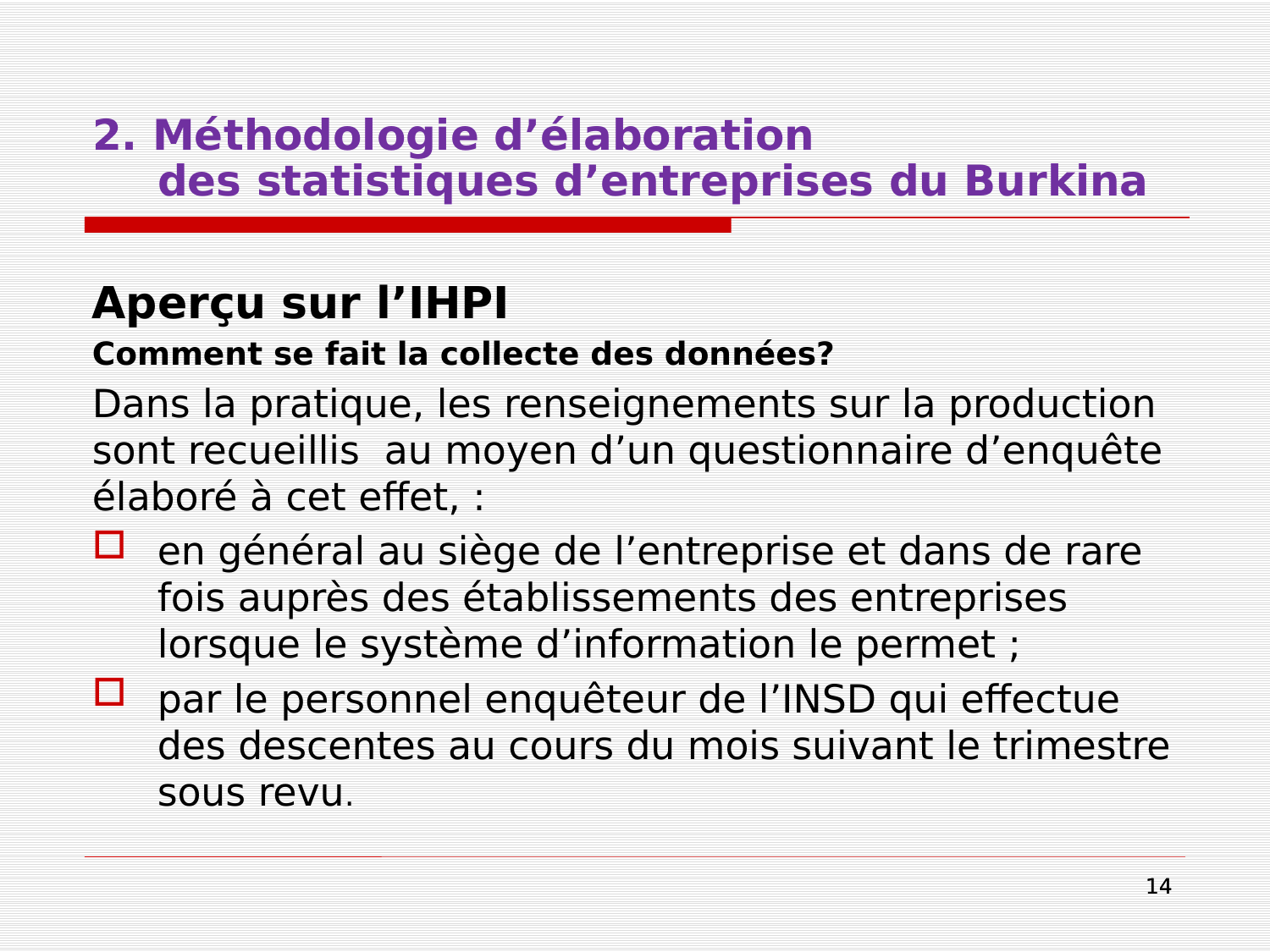

# 2. Méthodologie d’élaboration des statistiques d’entreprises du Burkina
Aperçu sur l’IHPI
Comment se fait la collecte des données?
Dans la pratique, les renseignements sur la production sont recueillis  au moyen d’un questionnaire d’enquête élaboré à cet effet, :
en général au siège de l’entreprise et dans de rare fois auprès des établissements des entreprises lorsque le système d’information le permet ;
par le personnel enquêteur de l’INSD qui effectue des descentes au cours du mois suivant le trimestre sous revu.

14
14